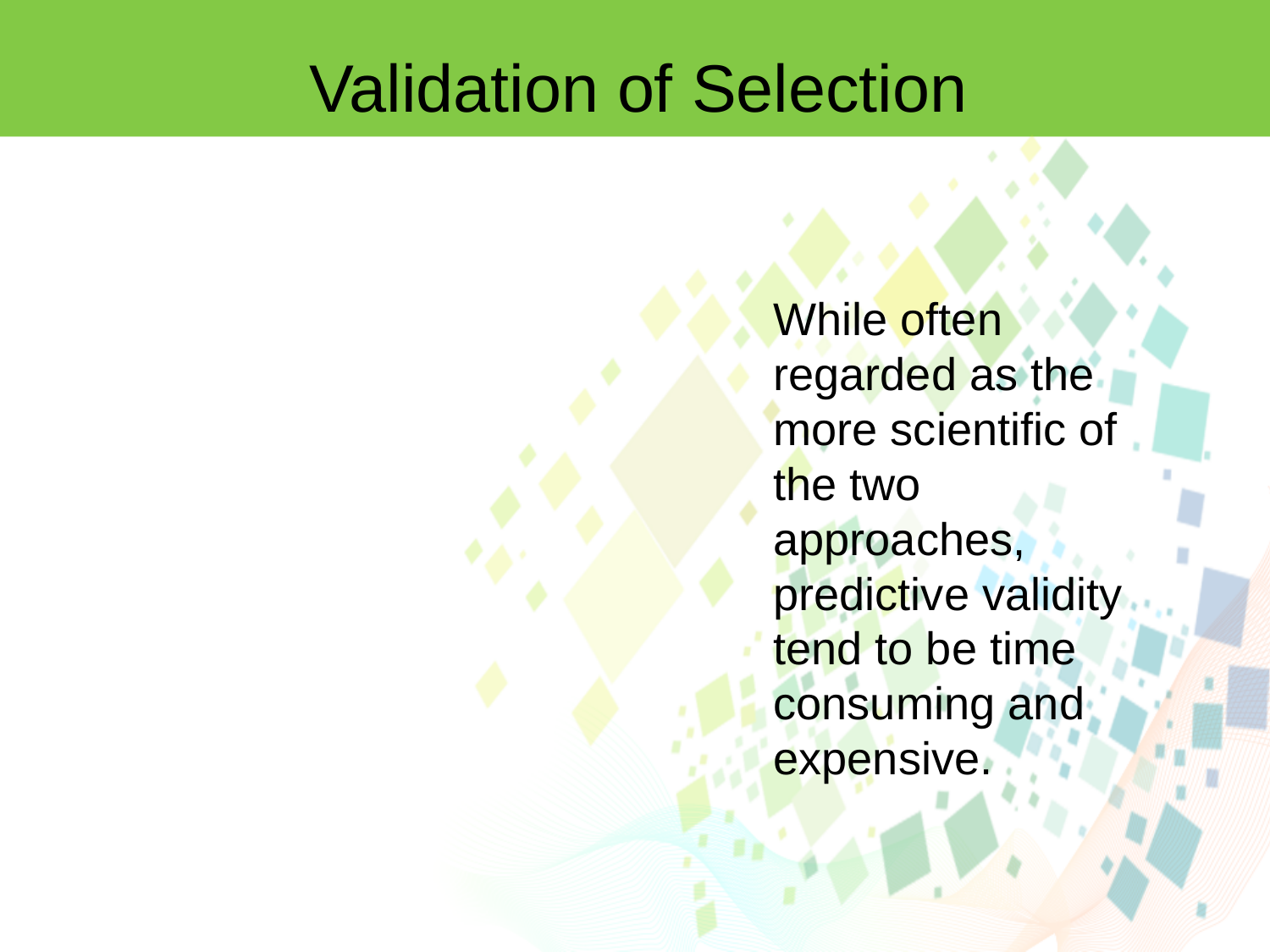

Validation of Selection
While often regarded as the more scientific of the two approaches, predictive validity tend to be time consuming and expensive.